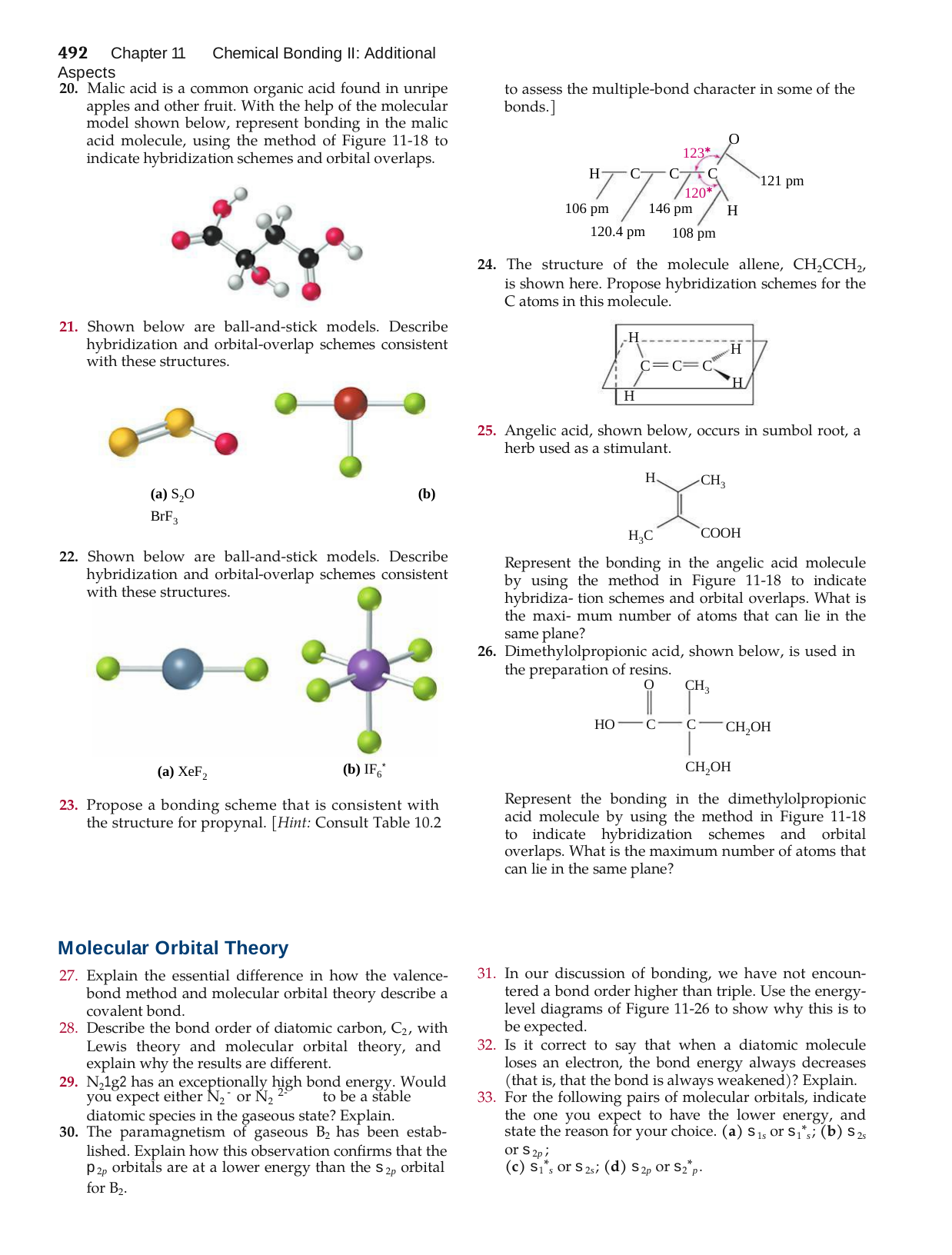

492	Chapter 11	Chemical Bonding II: Additional Aspects
20.  Malic acid is a common organic acid found in unripe apples and other fruit. With the help of the molecular model shown below, represent bonding in the malic acid molecule, using the method of Figure 11-18 to indicate hybridization schemes and orbital overlaps.
to assess the multiple-bond character in some of the bonds.]

O
123*
C
H	C	C
121 pm
120*
146 pm
108 pm
106 pm
120.4 pm
H
24.  The  structure  of  the  molecule  allene,  CH2CCH2, is shown here. Propose hybridization schemes for the C atoms in this molecule.
21.  Shown  below  are  ball-and-stick  models.  Describe hybridization and orbital-overlap schemes consistent with these structures.
H
H
C	C	C
H
H
25.  Angelic acid, shown below, occurs in sumbol root, a herb used as a stimulant.
H
CH3
(a) S2O	(b) BrF3

22.  Shown  below  are  ball-and-stick  models.  Describe hybridization and orbital-overlap schemes consistent with these structures.
H3C
COOH
Represent the bonding in the angelic acid molecule by using the method in Figure 11-18 to indicate hybridiza- tion schemes and orbital overlaps. What is the maxi- mum number of atoms that can lie in the same plane?
26.  Dimethylolpropionic acid, shown below, is used in the preparation of resins.
CH3
O
HO	C	C
CH2OH
CH2OH
Represent  the  bonding  in  the  dimethylolpropionic acid molecule by using the method in Figure 11-18 to indicate hybridization schemes and orbital overlaps. What is the maximum number of atoms that can lie in the same plane?
(b) IF6*
(a) XeF2
23.  Propose a bonding scheme that is consistent with the structure for propynal. [Hint: Consult Table 10.2
Molecular Orbital Theory
Explain the essential difference in how the valence- bond method and molecular orbital theory describe a covalent bond.
Describe the bond order of diatomic carbon, C2, with Lewis  theory  and  molecular  orbital  theory,  and
explain why the results are different.
In our discussion of bonding, we have not encoun- tered a bond order higher than triple. Use the energy- level diagrams of Figure 11-26 to show why this is to be expected.
Is it correct to say that when a diatomic molecule loses an electron, the bond energy always decreases (that is, that the bond is always weakened)? Explain.
For the following pairs of molecular orbitals, indicate the one you expect to have the lower energy, and state the reason for your choice. (a) s1s or s1*s; (b) s2s or s2p ;
(c) s1*s or s2s; (d) s2p or s2*p.
29.  N21g2 has an exceptionally high bond energy. Would
-	2-
you expect either N2                               or N2 	to be a stable diatomic species in the gaseous state? Explain.
30.  The  paramagnetism  of  gaseous  B2  has  been  estab- lished. Explain how this observation confirms that the
p2p  orbitals are at a lower energy than the s2p  orbital
for B2.